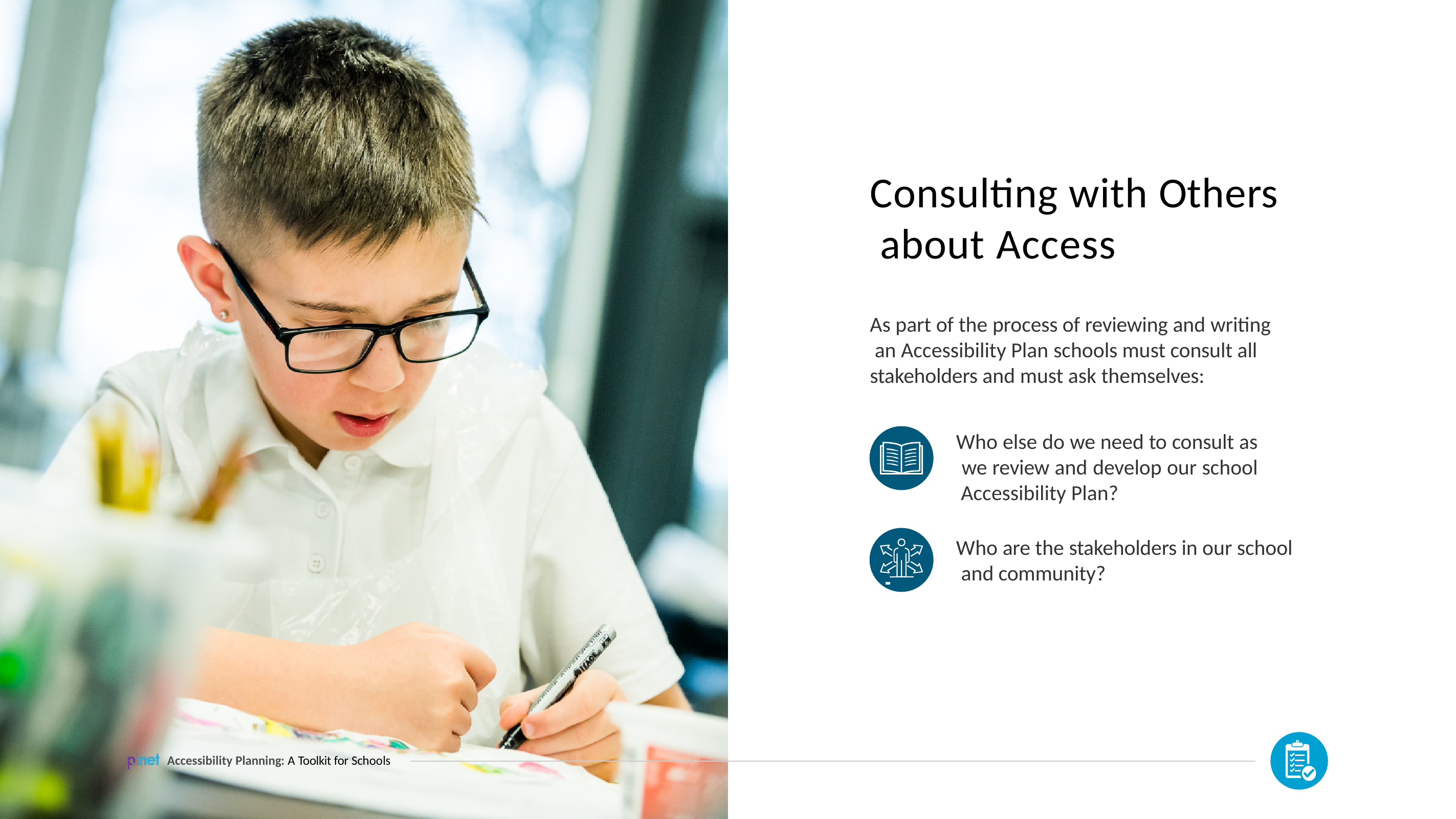

# Consulting with Others  about Access
As part of the process of reviewing and writing  an Accessibility Plan schools must consult all  stakeholders and must ask themselves:

Who else do we need to consult as  we review and develop our school  Accessibility Plan?

Who are the stakeholders in our school  and community?

Accessibility Planning: A Toolkit for Schools